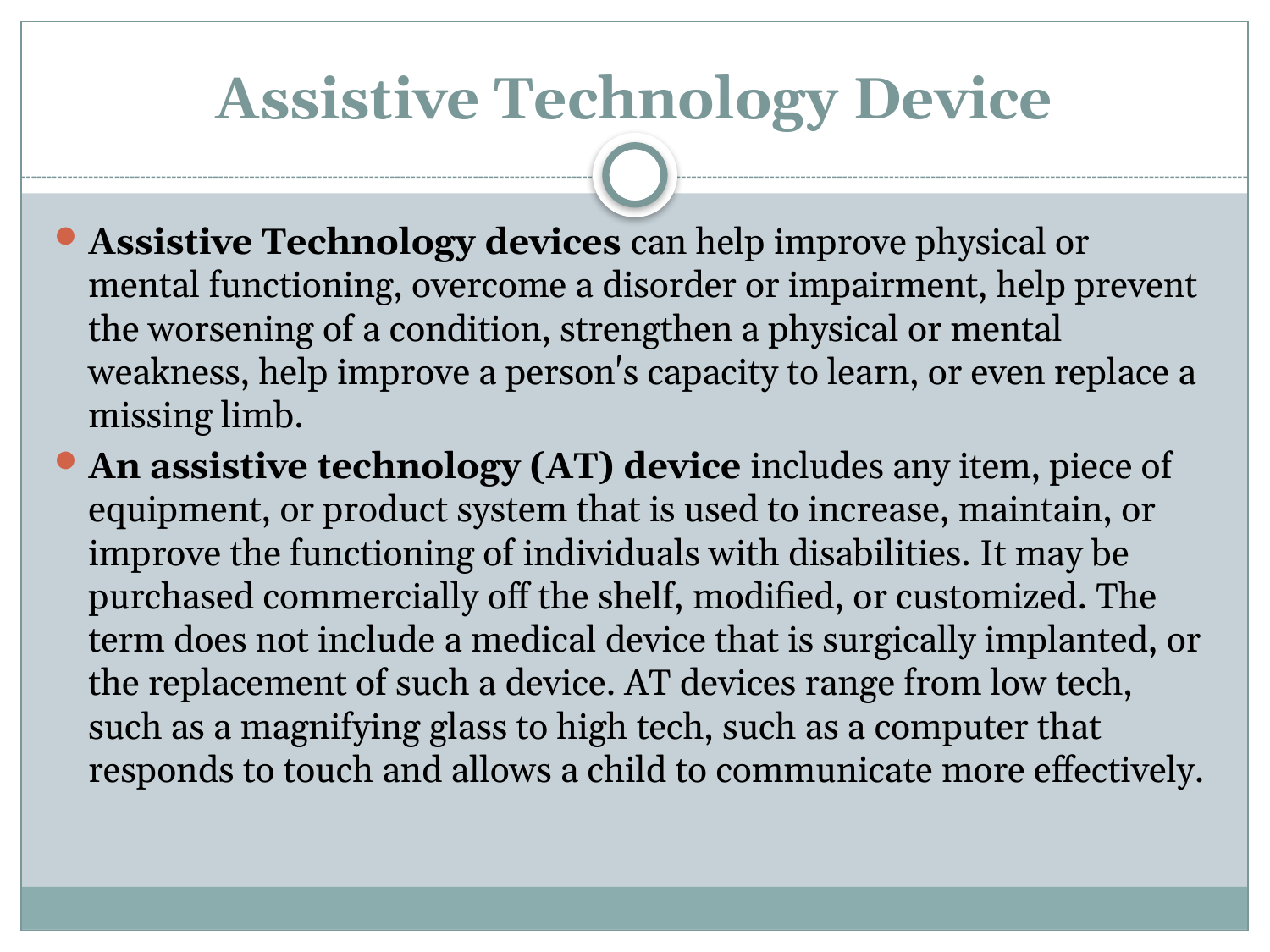

# Assistive Technology Device
Assistive Technology devices can help improve physical or mental functioning, overcome a disorder or impairment, help prevent the worsening of a condition, strengthen a physical or mental weakness, help improve a person's capacity to learn, or even replace a missing limb.
An assistive technology (AT) device includes any item, piece of equipment, or product system that is used to increase, maintain, or improve the functioning of individuals with disabilities. It may be purchased commercially off the shelf, modified, or customized. The term does not include a medical device that is surgically implanted, or the replacement of such a device. AT devices range from low tech, such as a magnifying glass to high tech, such as a computer that responds to touch and allows a child to communicate more effectively.